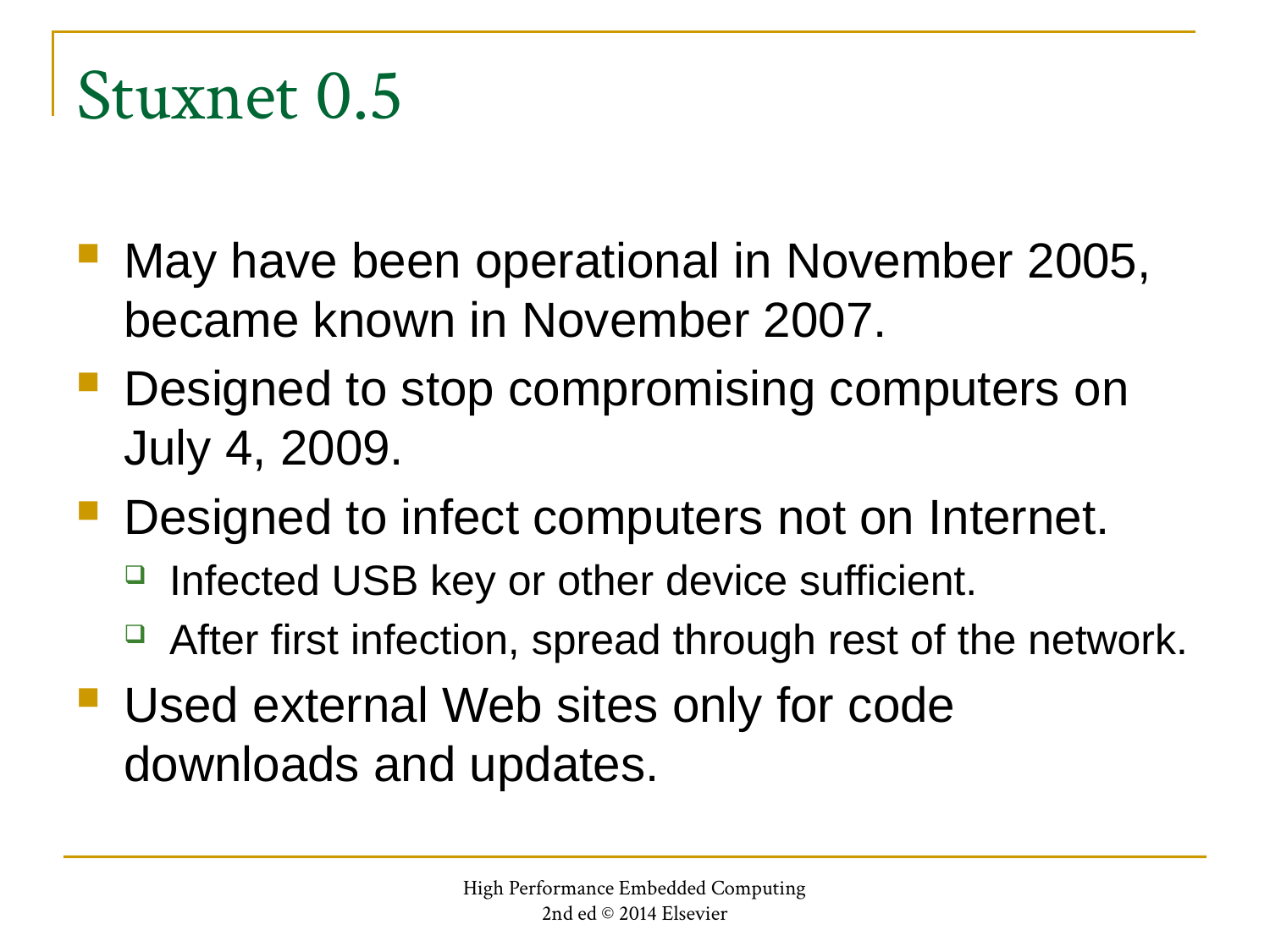

# Stuxnet 0.5
May have been operational in November 2005, became known in November 2007.
Designed to stop compromising computers on July 4, 2009.
Designed to infect computers not on Internet.
Infected USB key or other device sufficient.
After first infection, spread through rest of the network.
Used external Web sites only for code downloads and updates.
High Performance Embedded Computing 2nd ed © 2014 Elsevier